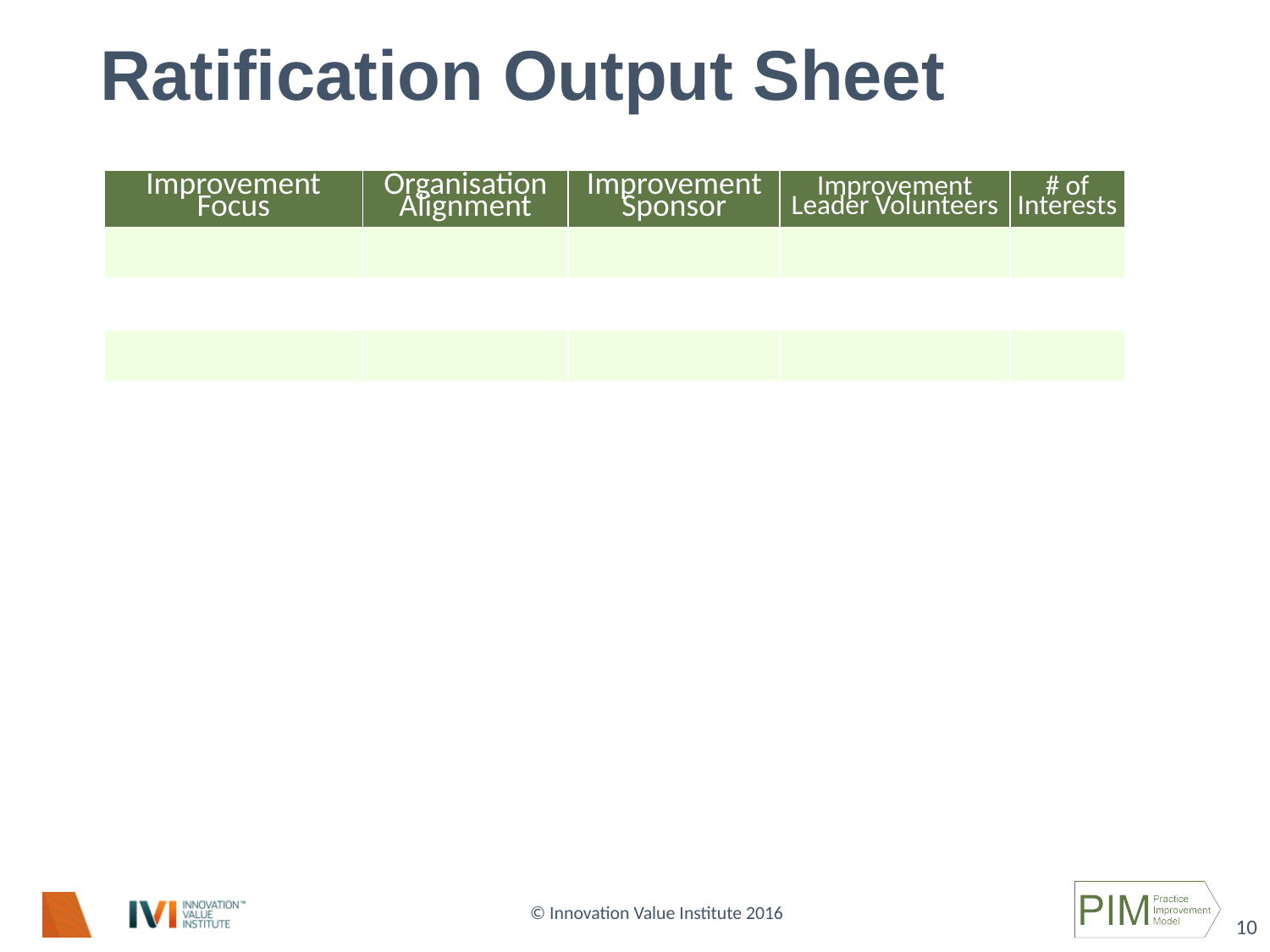

# Ratification Output Sheet
| Improvement Focus | Organisation Alignment | Improvement Sponsor | Improvement Leader Volunteers | # of Interests |
| --- | --- | --- | --- | --- |
|  |  |  |  |  |
|  |  |  |  |  |
|  |  |  |  |  |
10